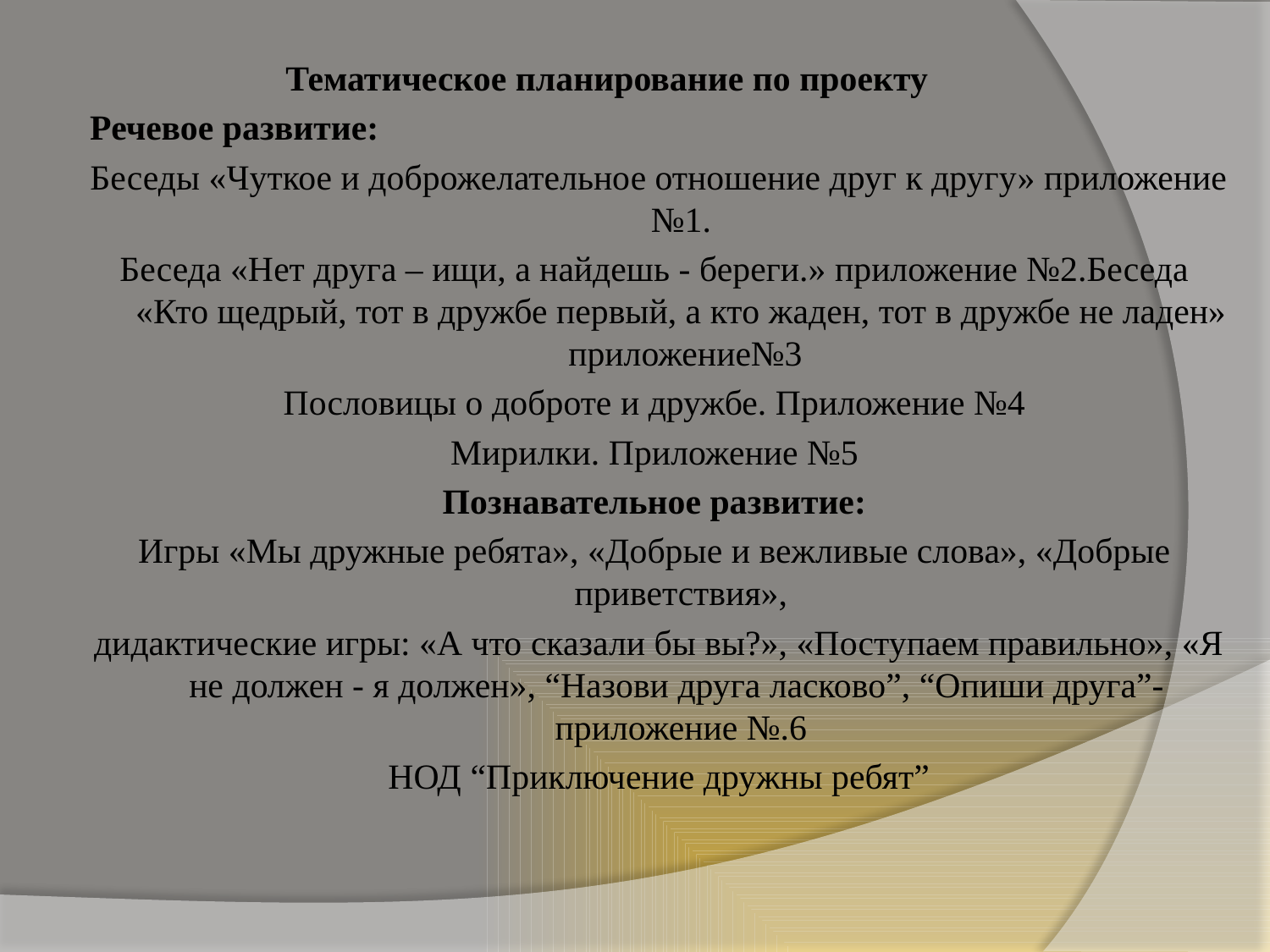

Тематическое планирование по проекту
 Речевое развитие:
 Беседы «Чуткое и доброжелательное отношение друг к другу» приложение №1.
Беседа «Нет друга – ищи, а найдешь - береги.» приложение №2.Беседа «Кто щедрый, тот в дружбе первый, а кто жаден, тот в дружбе не ладен»  приложение№3
Пословицы о доброте и дружбе. Приложение №4
Мирилки. Приложение №5
Познавательное развитие:
Игры «Мы дружные ребята», «Добрые и вежливые слова», «Добрые приветствия»,
 дидактические игры: «А что сказали бы вы?», «Поступаем правильно», «Я не должен - я должен», “Назови друга ласково”, “Опиши друга”-  приложение №.6
 НОД “Приключение дружны ребят”

#